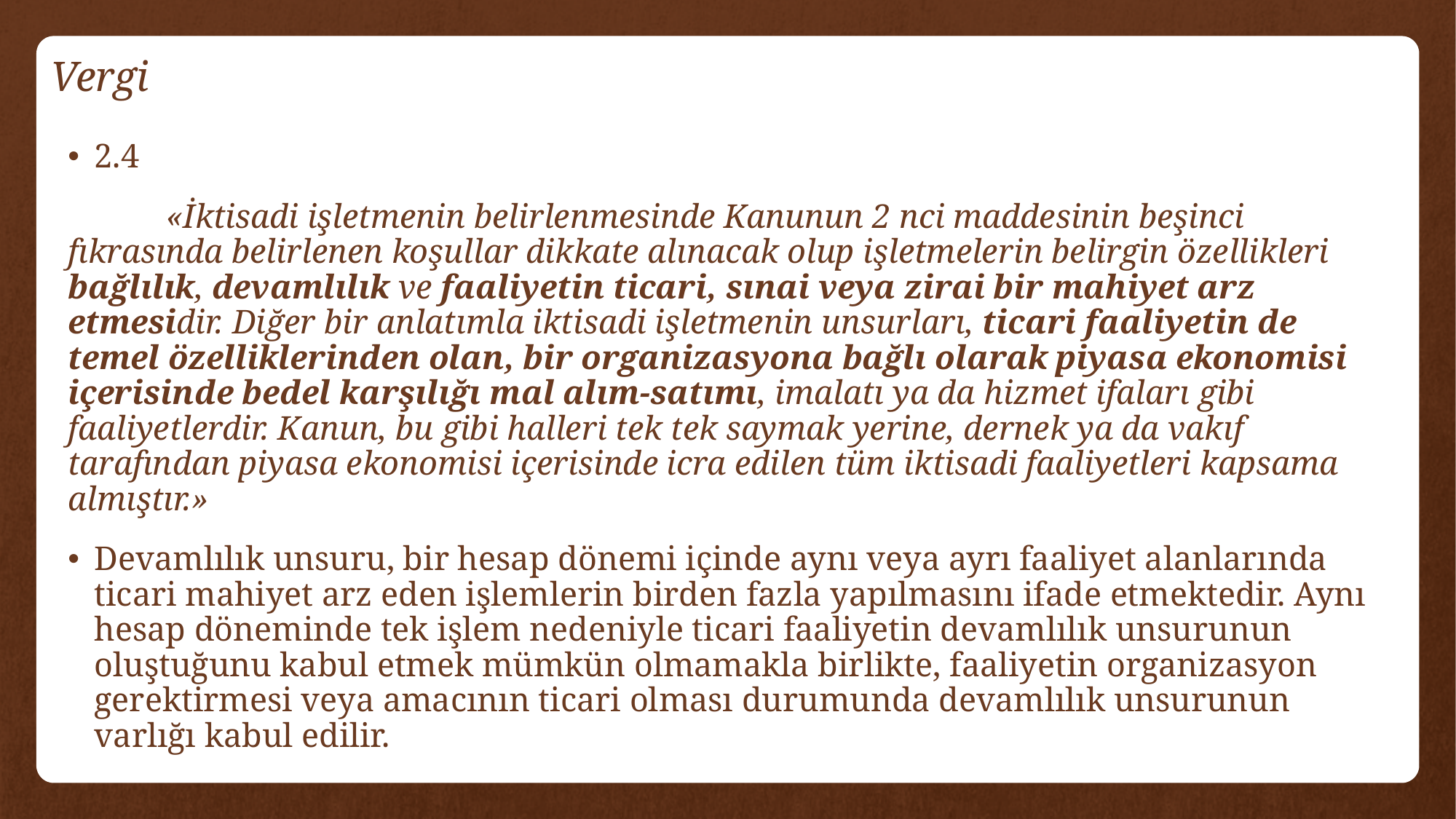

# Vergi
2.4
	«İktisadi işletmenin belirlenmesinde Kanunun 2 nci maddesinin beşinci fıkrasında belirlenen koşullar dikkate alınacak olup işletmelerin belirgin özellikleri bağlılık, devamlılık ve faaliyetin ticari, sınai veya zirai bir mahiyet arz etmesidir. Diğer bir anlatımla iktisadi işletmenin unsurları, ticari faaliyetin de temel özelliklerinden olan, bir organizasyona bağlı olarak piyasa ekonomisi içerisinde bedel karşılığı mal alım-satımı, imalatı ya da hizmet ifaları gibi faaliyetlerdir. Kanun, bu gibi halleri tek tek saymak yerine, dernek ya da vakıf tarafından piyasa ekonomisi içerisinde icra edilen tüm iktisadi faaliyetleri kapsama almıştır.»
Devamlılık unsuru, bir hesap dönemi içinde aynı veya ayrı faaliyet alanlarında ticari mahiyet arz eden işlemlerin birden fazla yapılmasını ifade etmektedir. Aynı hesap döneminde tek işlem nedeniyle ticari faaliyetin devamlılık unsurunun oluştuğunu kabul etmek mümkün olmamakla birlikte, faaliyetin organizasyon gerektirmesi veya amacının ticari olması durumunda devamlılık unsurunun varlığı kabul edilir.